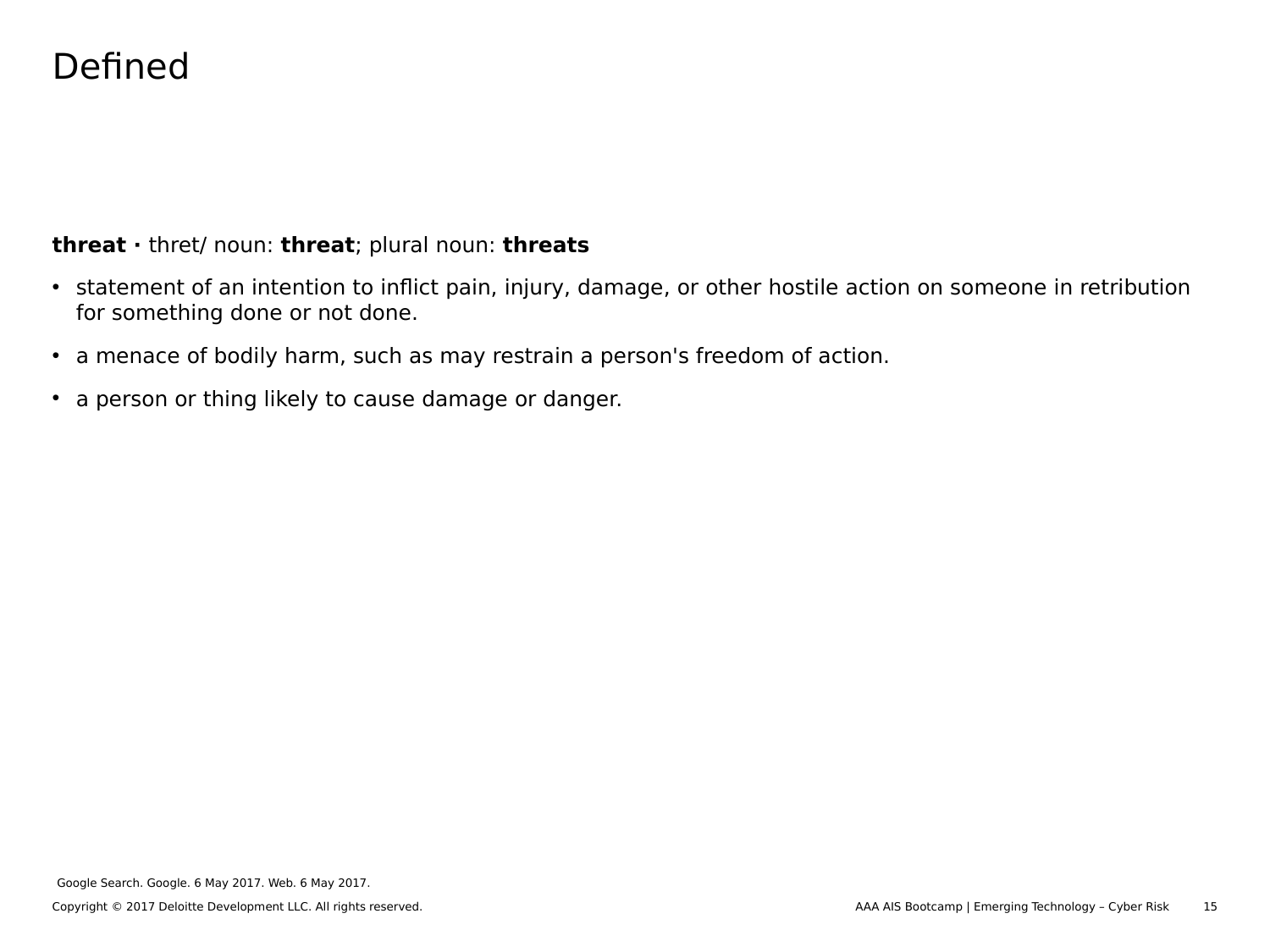

# Defined
threat ∙ thret/ noun: threat; plural noun: threats
statement of an intention to inflict pain, injury, damage, or other hostile action on someone in retribution for something done or not done.
a menace of bodily harm, such as may restrain a person's freedom of action.
a person or thing likely to cause damage or danger.

Google Search. Google. 6 May 2017. Web. 6 May 2017.